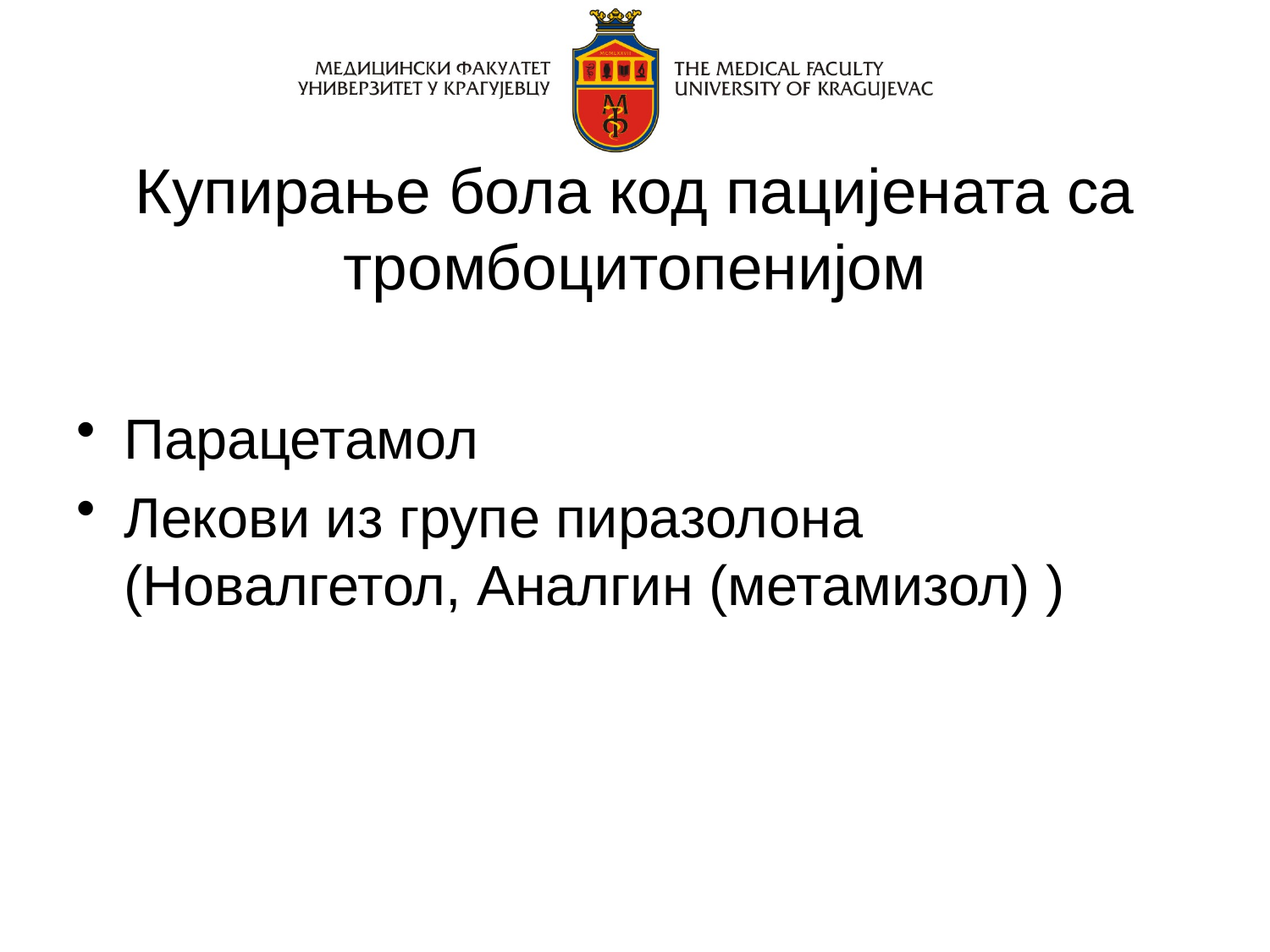

# Купирање бола код пацијената са тромбоцитопенијом
Парацетамол
Лекови из групе пиразолона (Новалгетол, Аналгин (метамизол) )